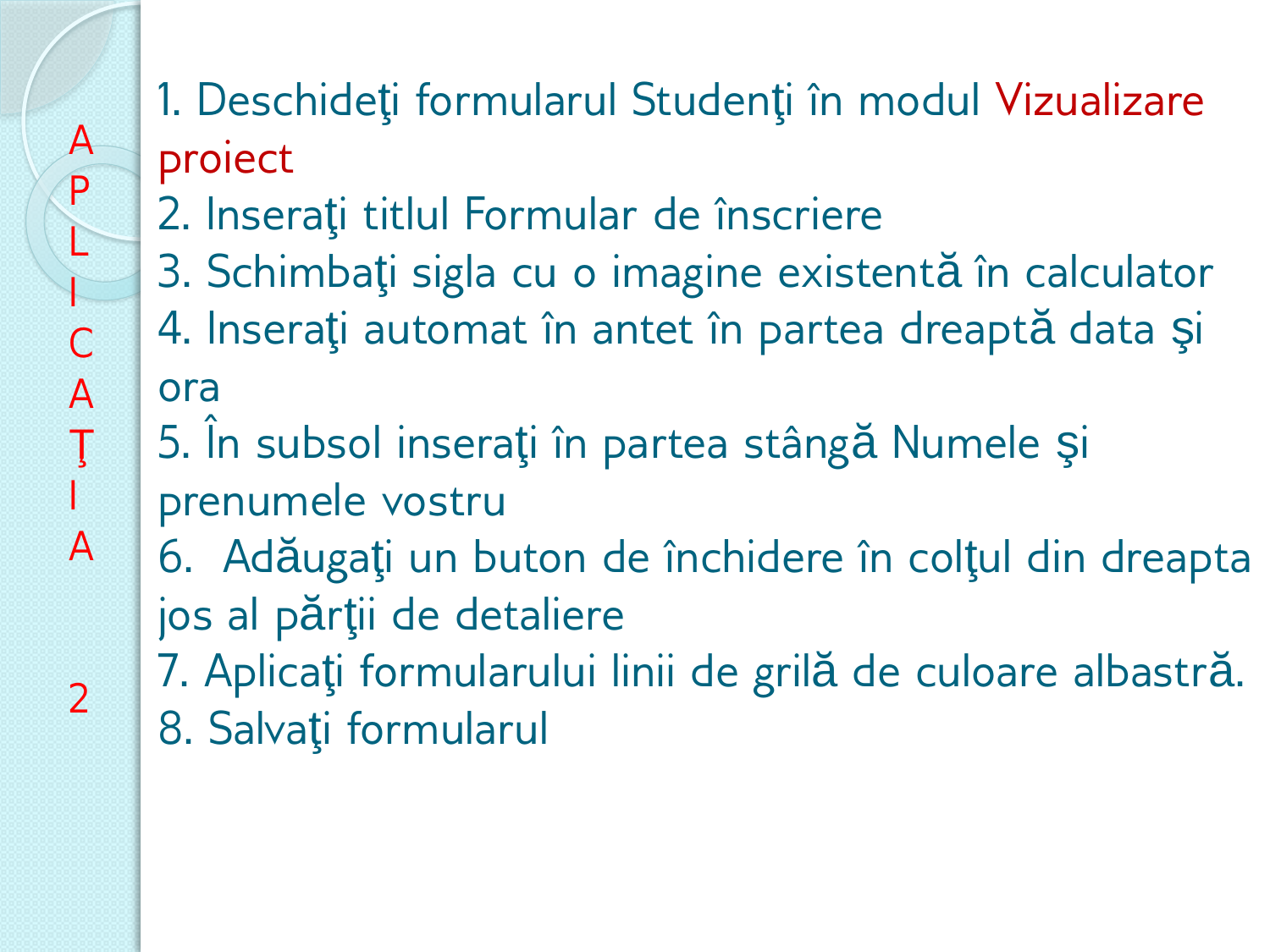

# 1. Deschideţi formularul Studenţi în modul Vizualizare proiect 2. Inseraţi titlul Formular de înscriere 3. Schimbaţi sigla cu o imagine existentă în calculator 4. Inseraţi automat în antet în partea dreaptă data şi ora 5. În subsol inseraţi în partea stângă Numele şi prenumele vostru 6.  Adăugaţi un buton de închidere în colţul din dreapta jos al părţii de detaliere 7. Aplicaţi formularului linii de grilă de culoare albastră. 8. Salvaţi formularul
A
P
L
I
C
A
Ţ
I
A

2